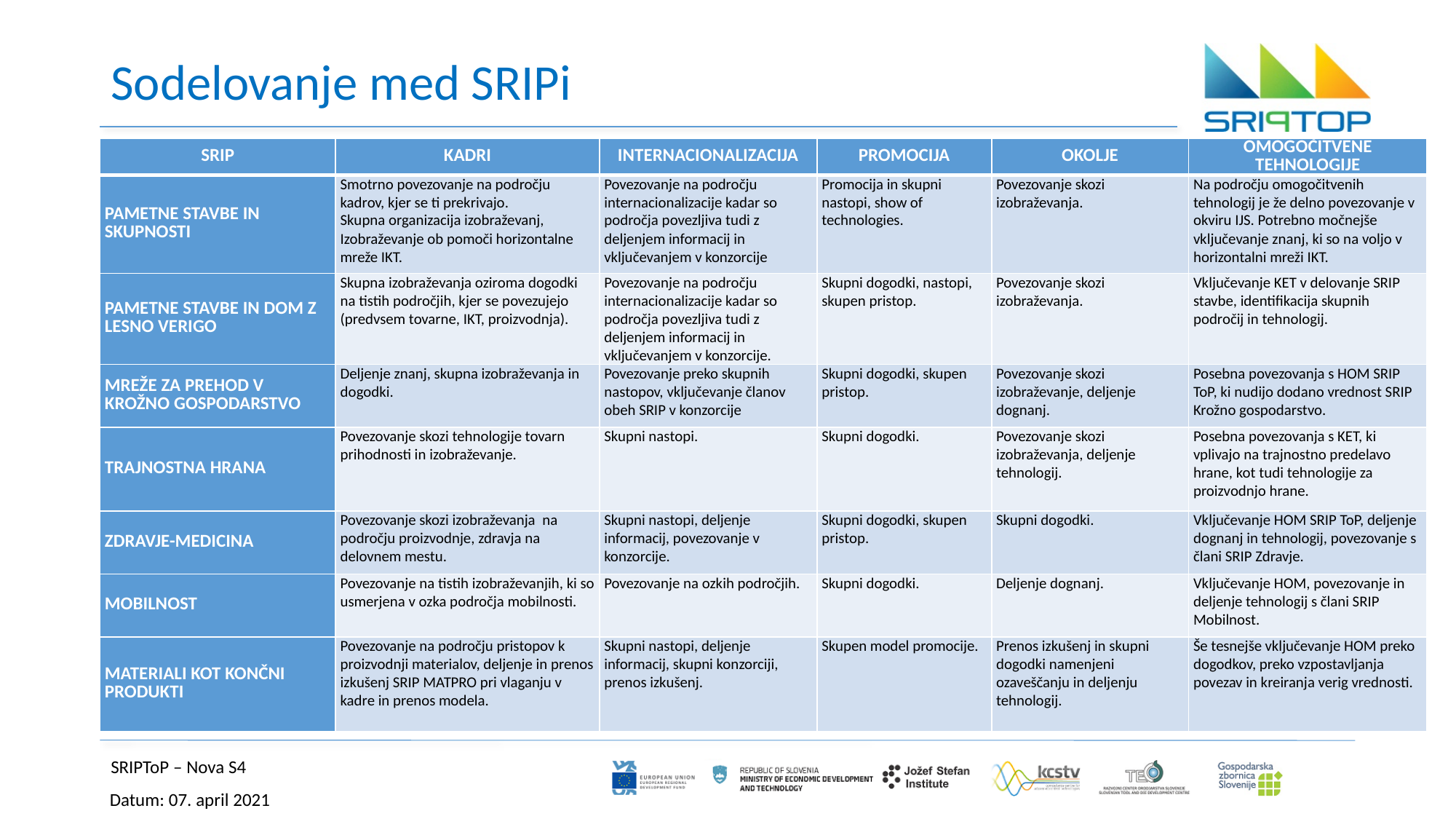

# Sodelovanje med SRIPi
| SRIP | KADRI | INTERNACIONALIZACIJA | PROMOCIJA | OKOLJE | OMOGOČITVENE TEHNOLOGIJE |
| --- | --- | --- | --- | --- | --- |
| PAMETNE STAVBE IN SKUPNOSTI | Smotrno povezovanje na področju kadrov, kjer se ti prekrivajo. Skupna organizacija izobraževanj, Izobraževanje ob pomoči horizontalne mreže IKT. | Povezovanje na področju internacionalizacije kadar so področja povezljiva tudi z deljenjem informacij in vključevanjem v konzorcije | Promocija in skupni nastopi, show of technologies. | Povezovanje skozi izobraževanja. | Na področju omogočitvenih tehnologij je že delno povezovanje v okviru IJS. Potrebno močnejše vključevanje znanj, ki so na voljo v horizontalni mreži IKT. |
| PAMETNE STAVBE IN DOM Z LESNO VERIGO | Skupna izobraževanja oziroma dogodki na tistih področjih, kjer se povezujejo (predvsem tovarne, IKT, proizvodnja). | Povezovanje na področju internacionalizacije kadar so področja povezljiva tudi z deljenjem informacij in vključevanjem v konzorcije. | Skupni dogodki, nastopi, skupen pristop. | Povezovanje skozi izobraževanja. | Vključevanje KET v delovanje SRIP stavbe, identifikacija skupnih področij in tehnologij. |
| MREŽE ZA PREHOD V KROŽNO GOSPODARSTVO | Deljenje znanj, skupna izobraževanja in dogodki. | Povezovanje preko skupnih nastopov, vključevanje članov obeh SRIP v konzorcije | Skupni dogodki, skupen pristop. | Povezovanje skozi izobraževanje, deljenje dognanj. | Posebna povezovanja s HOM SRIP ToP, ki nudijo dodano vrednost SRIP Krožno gospodarstvo. |
| TRAJNOSTNA HRANA | Povezovanje skozi tehnologije tovarn prihodnosti in izobraževanje. | Skupni nastopi. | Skupni dogodki. | Povezovanje skozi izobraževanja, deljenje tehnologij. | Posebna povezovanja s KET, ki vplivajo na trajnostno predelavo hrane, kot tudi tehnologije za proizvodnjo hrane. |
| ZDRAVJE-MEDICINA | Povezovanje skozi izobraževanja na področju proizvodnje, zdravja na delovnem mestu. | Skupni nastopi, deljenje informacij, povezovanje v konzorcije. | Skupni dogodki, skupen pristop. | Skupni dogodki. | Vključevanje HOM SRIP ToP, deljenje dognanj in tehnologij, povezovanje s člani SRIP Zdravje. |
| MOBILNOST | Povezovanje na tistih izobraževanjih, ki so usmerjena v ozka področja mobilnosti. | Povezovanje na ozkih področjih. | Skupni dogodki. | Deljenje dognanj. | Vključevanje HOM, povezovanje in deljenje tehnologij s člani SRIP Mobilnost. |
| MATERIALI KOT KONČNI PRODUKTI | Povezovanje na področju pristopov k proizvodnji materialov, deljenje in prenos izkušenj SRIP MATPRO pri vlaganju v kadre in prenos modela. | Skupni nastopi, deljenje informacij, skupni konzorciji, prenos izkušenj. | Skupen model promocije. | Prenos izkušenj in skupni dogodki namenjeni ozaveščanju in deljenju tehnologij. | Še tesnejše vključevanje HOM preko dogodkov, preko vzpostavljanja povezav in kreiranja verig vrednosti. |